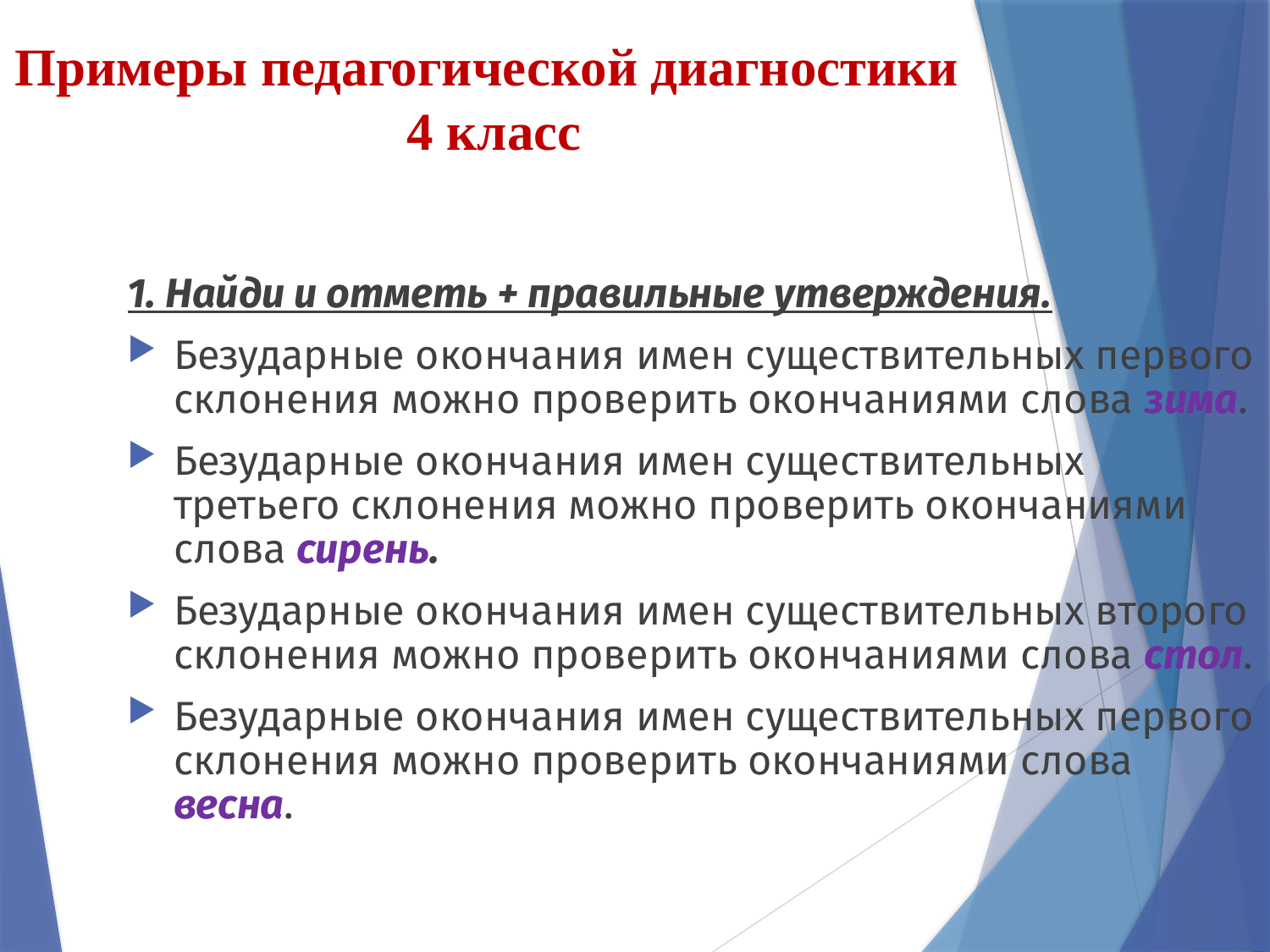

# Примеры педагогической диагностики 4 класс
1. Найди и отметь + правильные утверждения.
Безударные окончания имен существительных первого склонения можно проверить окончаниями слова зима.
Безударные окончания имен существительных третьего склонения можно проверить окончаниями слова сирень.
Безударные окончания имен существительных второго склонения можно проверить окончаниями слова стол.
Безударные окончания имен существительных первого склонения можно проверить окончаниями слова весна.